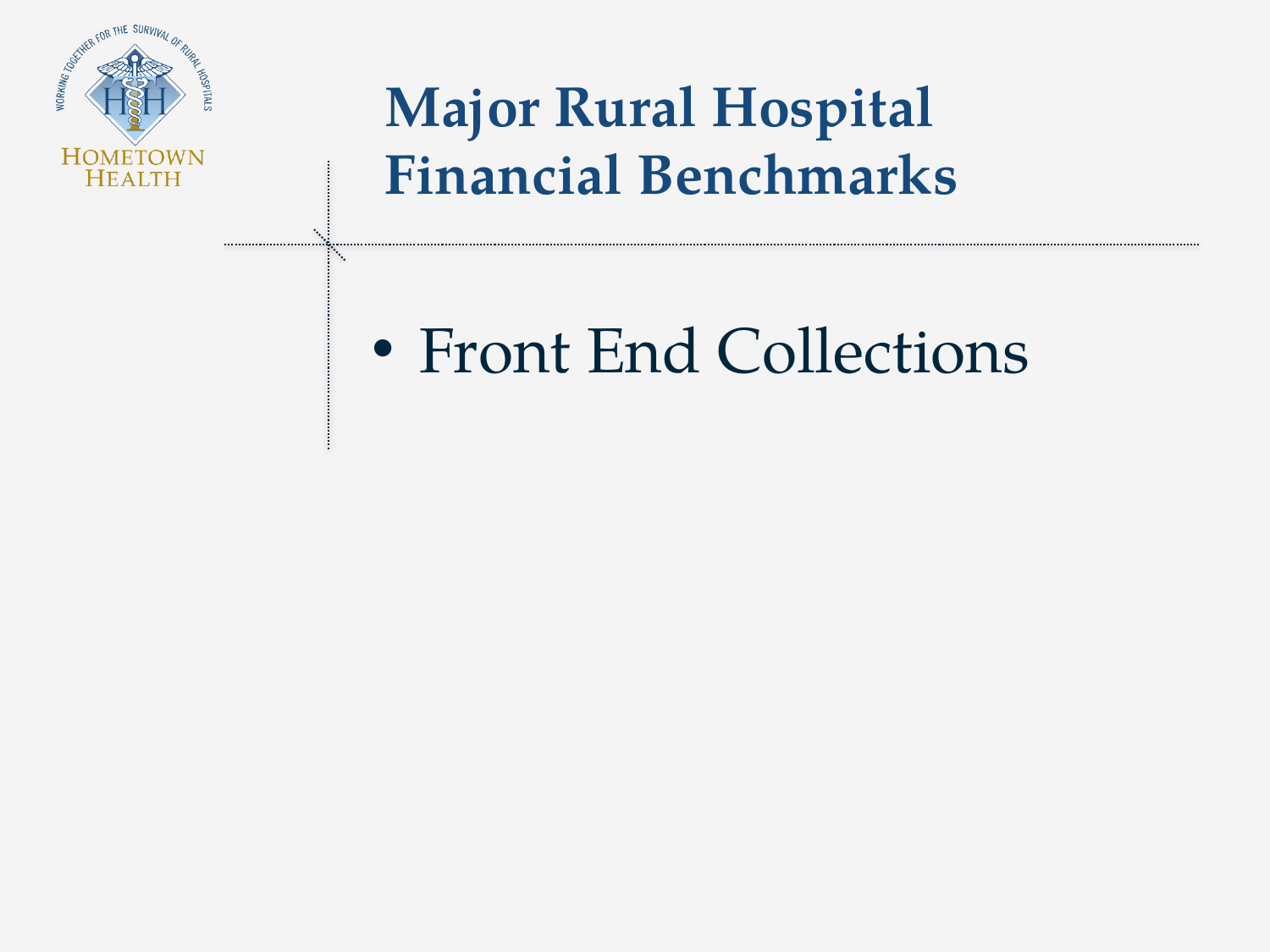

Major Rural Hospital Financial Benchmarks
Front End Collections